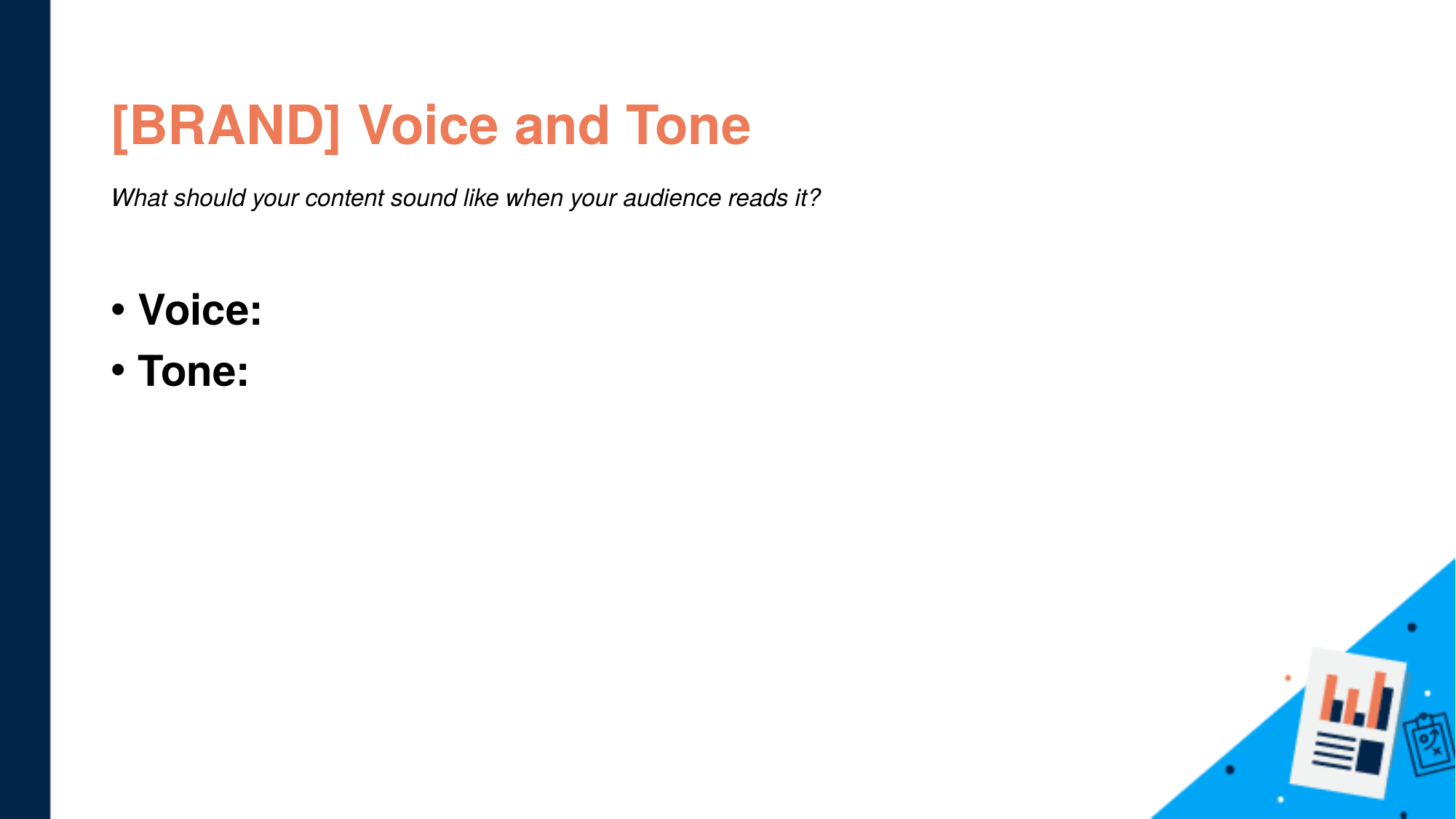

# [BRAND] Voice and Tone What should your content sound like when your audience reads it?
Voice:
Tone: